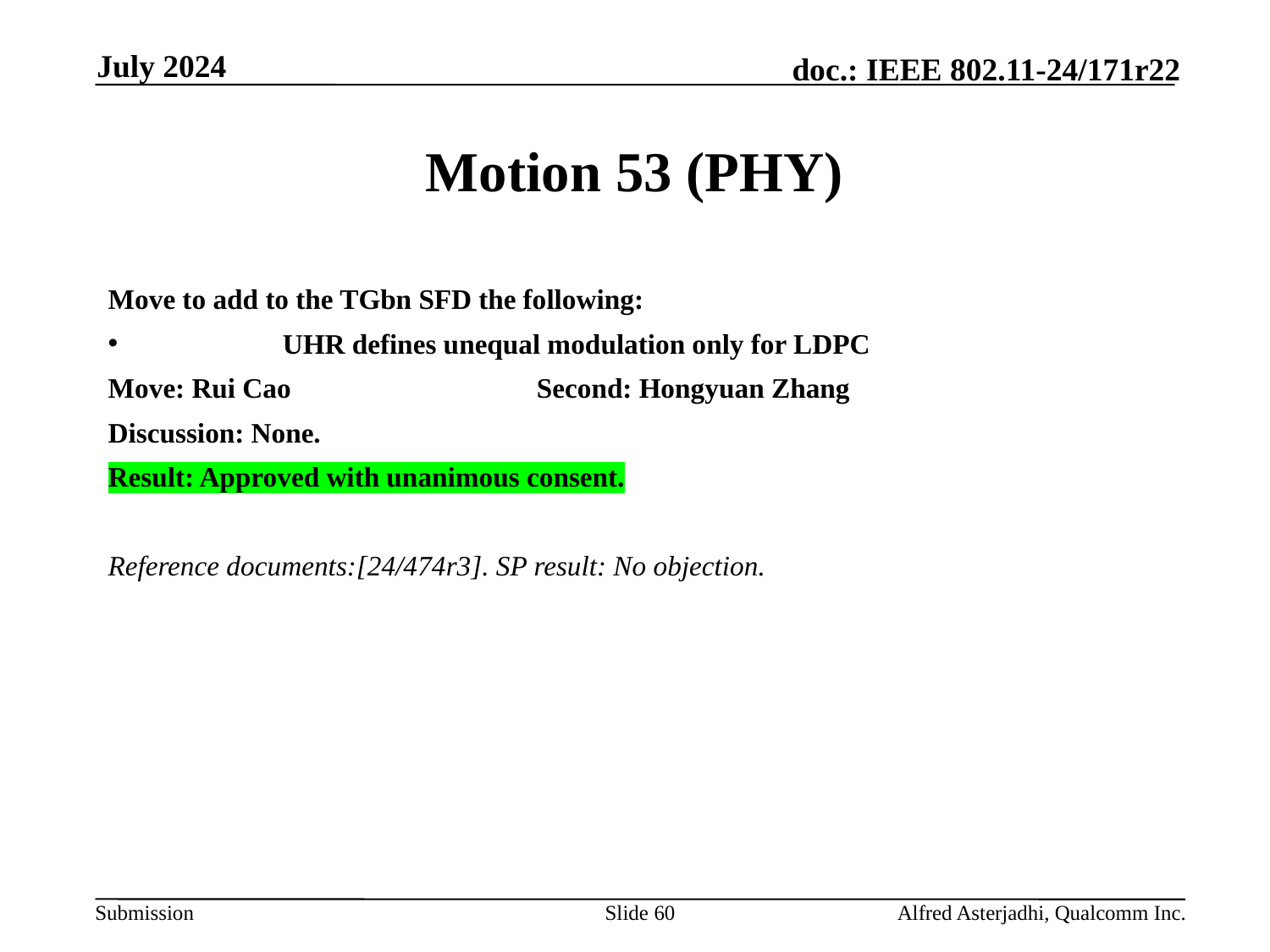

July 2024
# Motion 53 (PHY)
Move to add to the TGbn SFD the following:
	UHR defines unequal modulation only for LDPC
Move: Rui Cao		Second: Hongyuan Zhang
Discussion: None.
Result: Approved with unanimous consent.

Reference documents:[24/474r3]. SP result: No objection.

Slide 60
Alfred Asterjadhi, Qualcomm Inc.